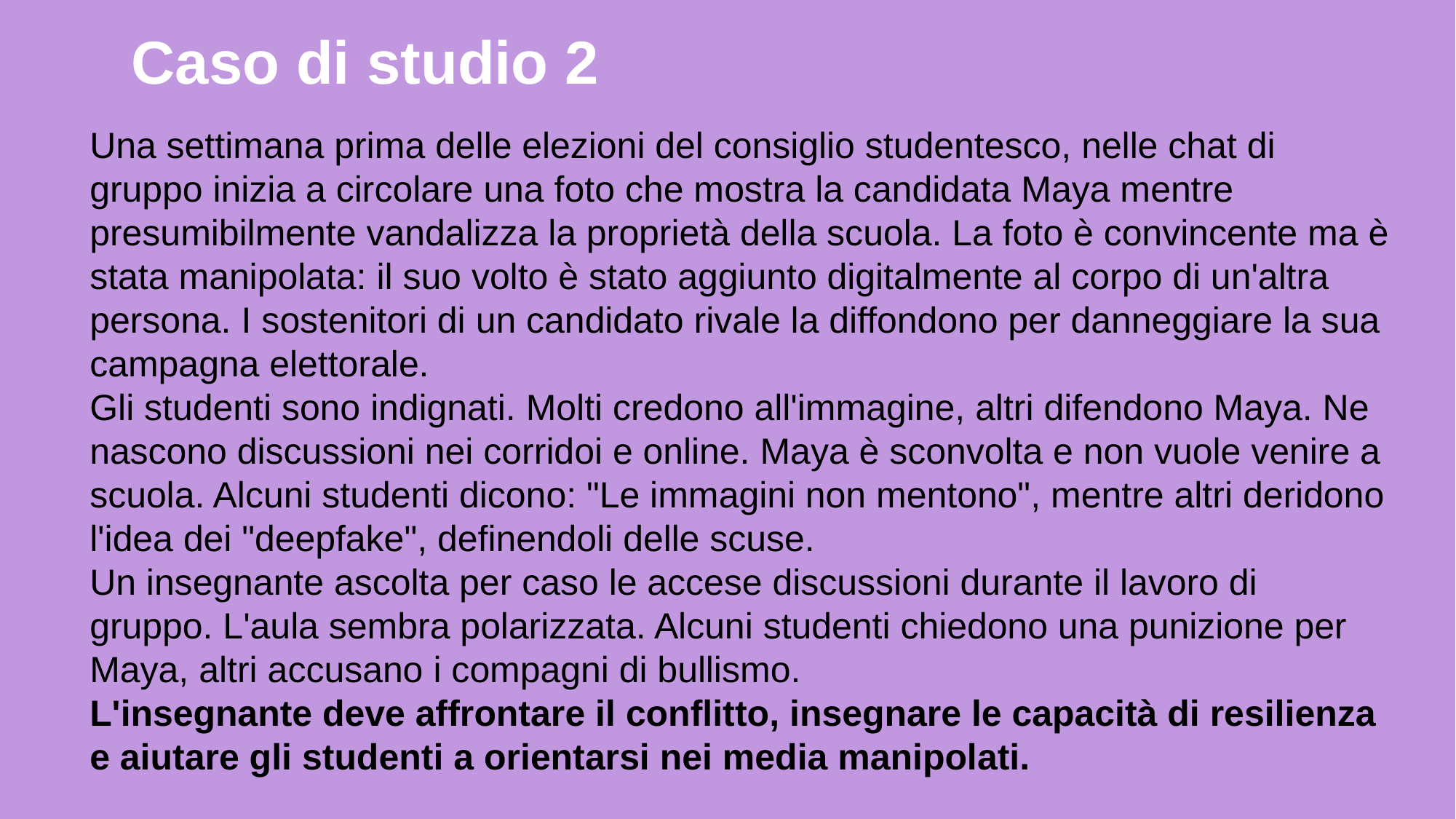

Caso di studio 2
Una settimana prima delle elezioni del consiglio studentesco, nelle chat di gruppo inizia a circolare una foto che mostra la candidata Maya mentre presumibilmente vandalizza la proprietà della scuola. La foto è convincente ma è stata manipolata: il suo volto è stato aggiunto digitalmente al corpo di un'altra persona. I sostenitori di un candidato rivale la diffondono per danneggiare la sua campagna elettorale.
Gli studenti sono indignati. Molti credono all'immagine, altri difendono Maya. Ne nascono discussioni nei corridoi e online. Maya è sconvolta e non vuole venire a scuola. Alcuni studenti dicono: "Le immagini non mentono", mentre altri deridono l'idea dei "deepfake", definendoli delle scuse.
Un insegnante ascolta per caso le accese discussioni durante il lavoro di gruppo. L'aula sembra polarizzata. Alcuni studenti chiedono una punizione per Maya, altri accusano i compagni di bullismo.
L'insegnante deve affrontare il conflitto, insegnare le capacità di resilienza e aiutare gli studenti a orientarsi nei media manipolati.